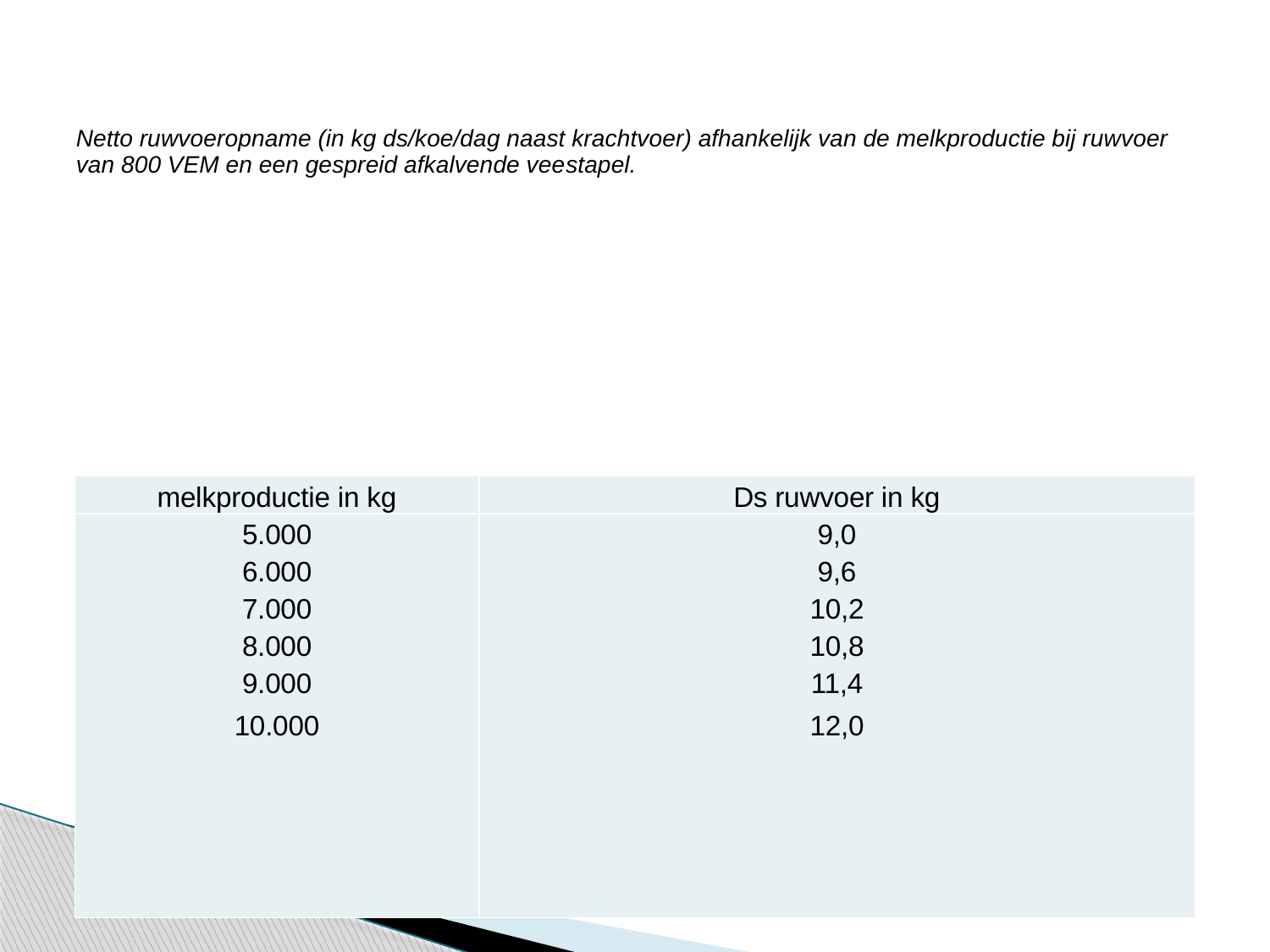

# Netto ruwvoeropname (in kg ds/koe/dag naast krachtvoer) afhankelijk van de melkproductie bij ruwvoer van 800 VEM en een gespreid afkalvende vee­stapel.

| melkproductie in kg | Ds ruwvoer in kg |
| --- | --- |
| 5.000 6.000 7.000 8.000 9.000 10.000 | 9,0 9,6 10,2 10,8 11,4 12,0 |